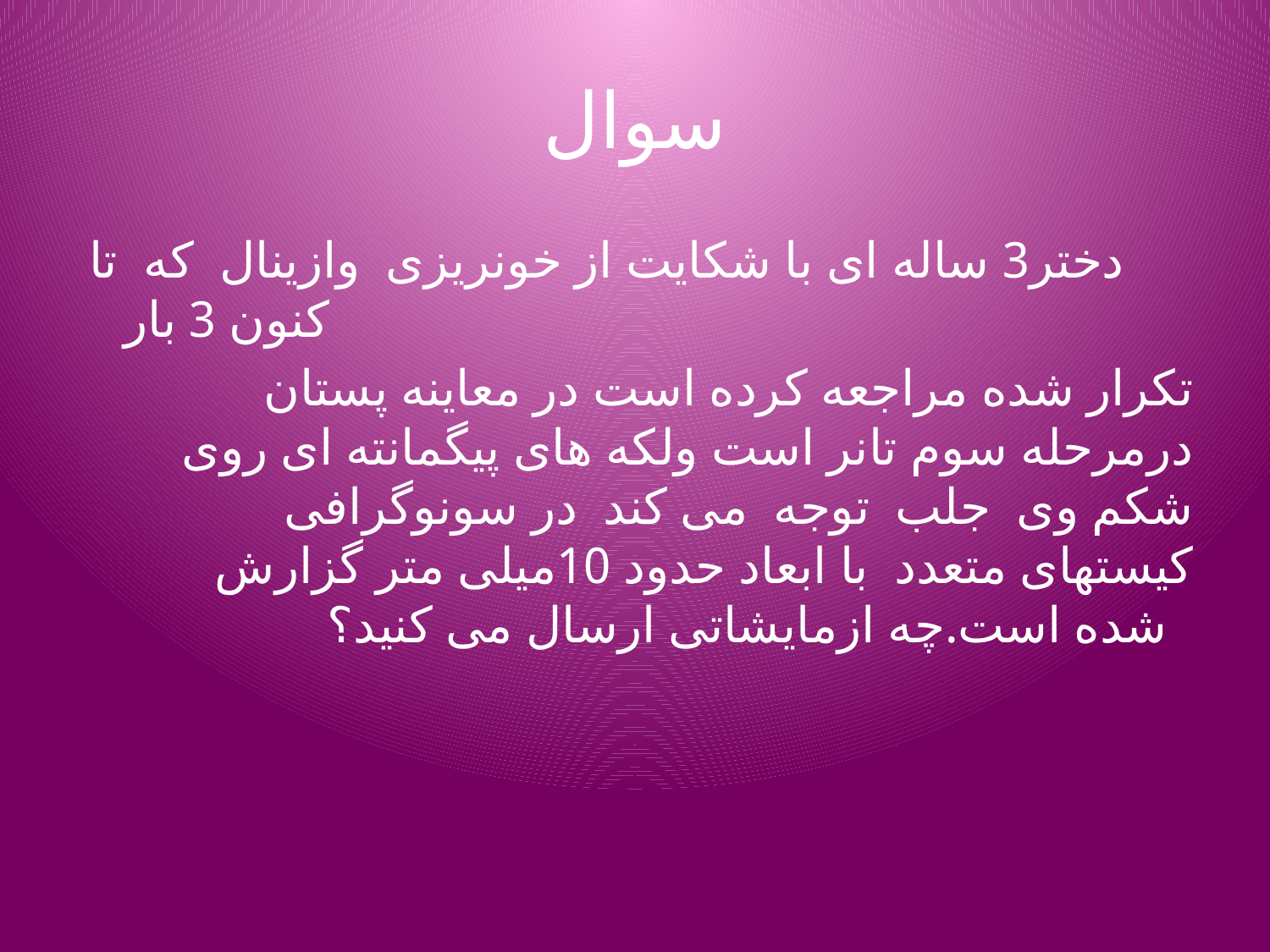

# سوال
دختر3 ساله ای با شکایت از خونریزی  وازینال  که  تا  کنون 3 بار
 تکرار شده مراجعه کرده است در معاینه پستان درمرحله سوم تانر است ولکه های پیگمانته ای روی شکم وی  جلب  توجه  می کند  در سونوگرافی کیستهای متعدد  با ابعاد حدود 10میلی متر گزارش شده است.چه ازمایشاتی ارسال می کنید؟